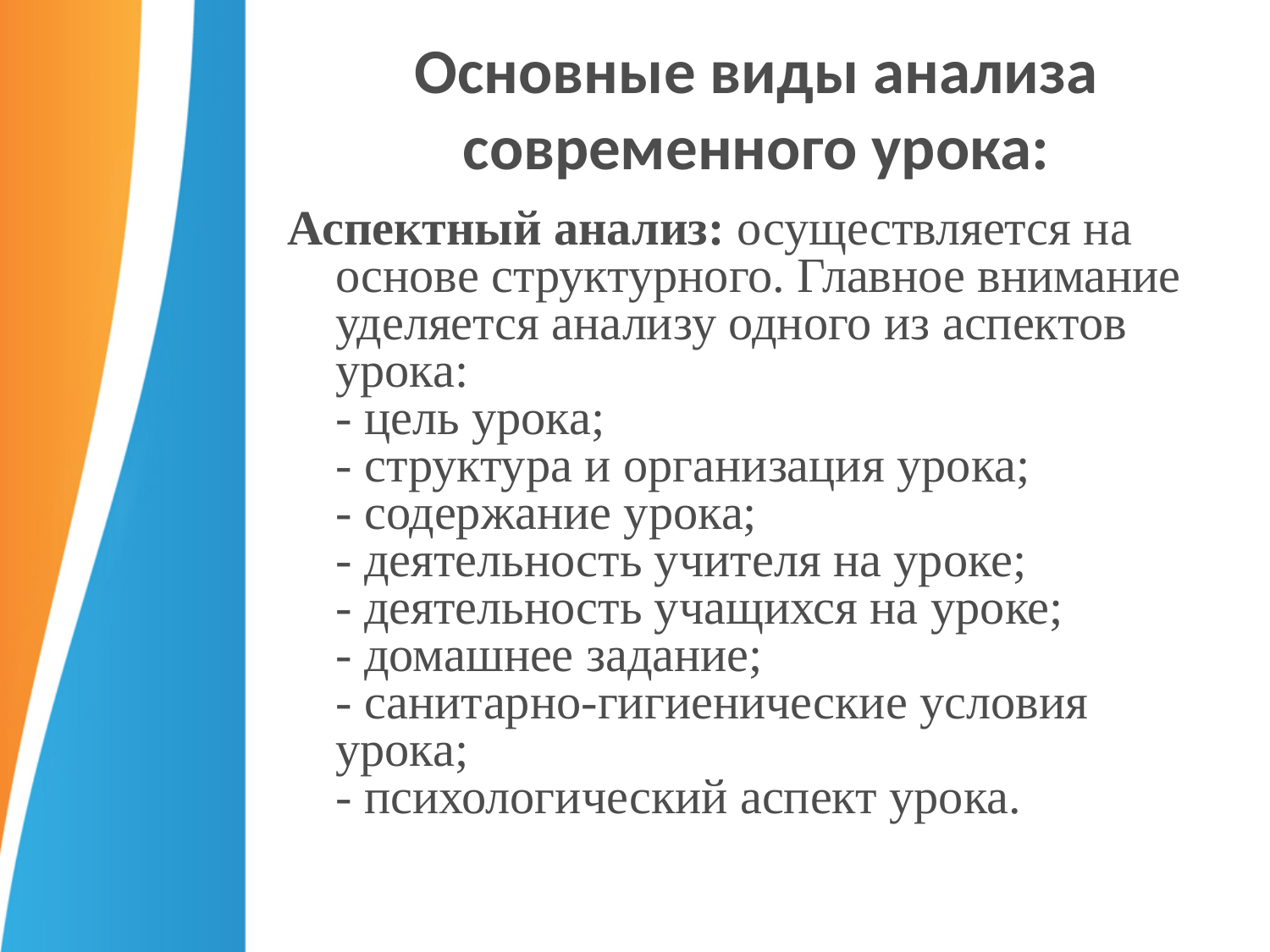

# Основные виды анализа современного урока:
Аспектный анализ: осуществляется на основе структурного. Главное внимание уделяется анализу одного из аспектов урока:
- цель урока;
- структура и организация урока;
- содержание урока;
- деятельность учителя на уроке;
- деятельность учащихся на уроке;
- домашнее задание;
- санитарно-гигиенические условия урока;
- психологический аспект урока.